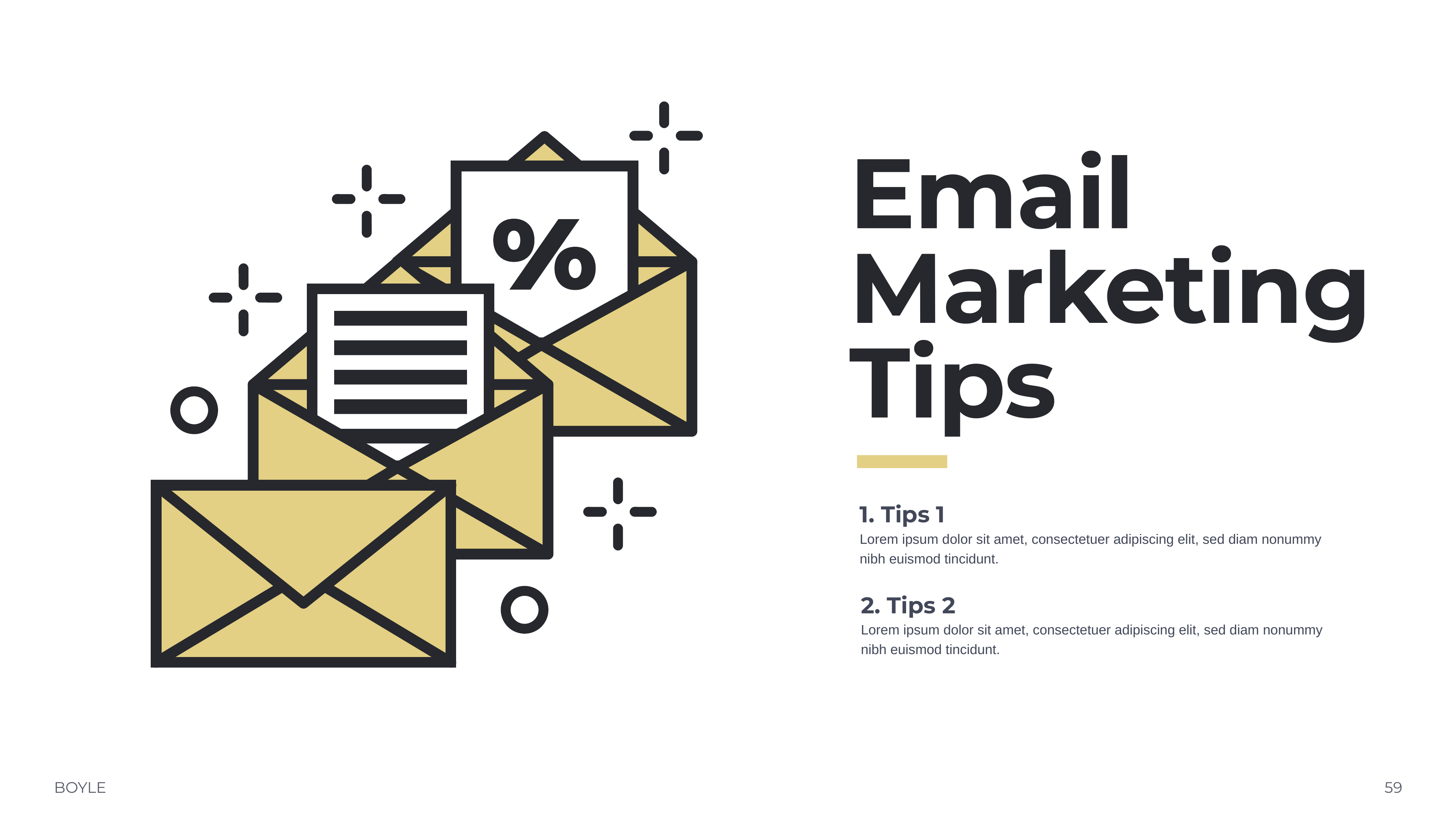

Email
Marketing
Tips

1. Tips 1
Lorem ipsum dolor sit amet, consectetuer adipiscing elit, sed diam nonummy nibh euismod tincidunt.

2. Tips 2
Lorem ipsum dolor sit amet, consectetuer adipiscing elit, sed diam nonummy nibh euismod tincidunt.

BOYLE
59